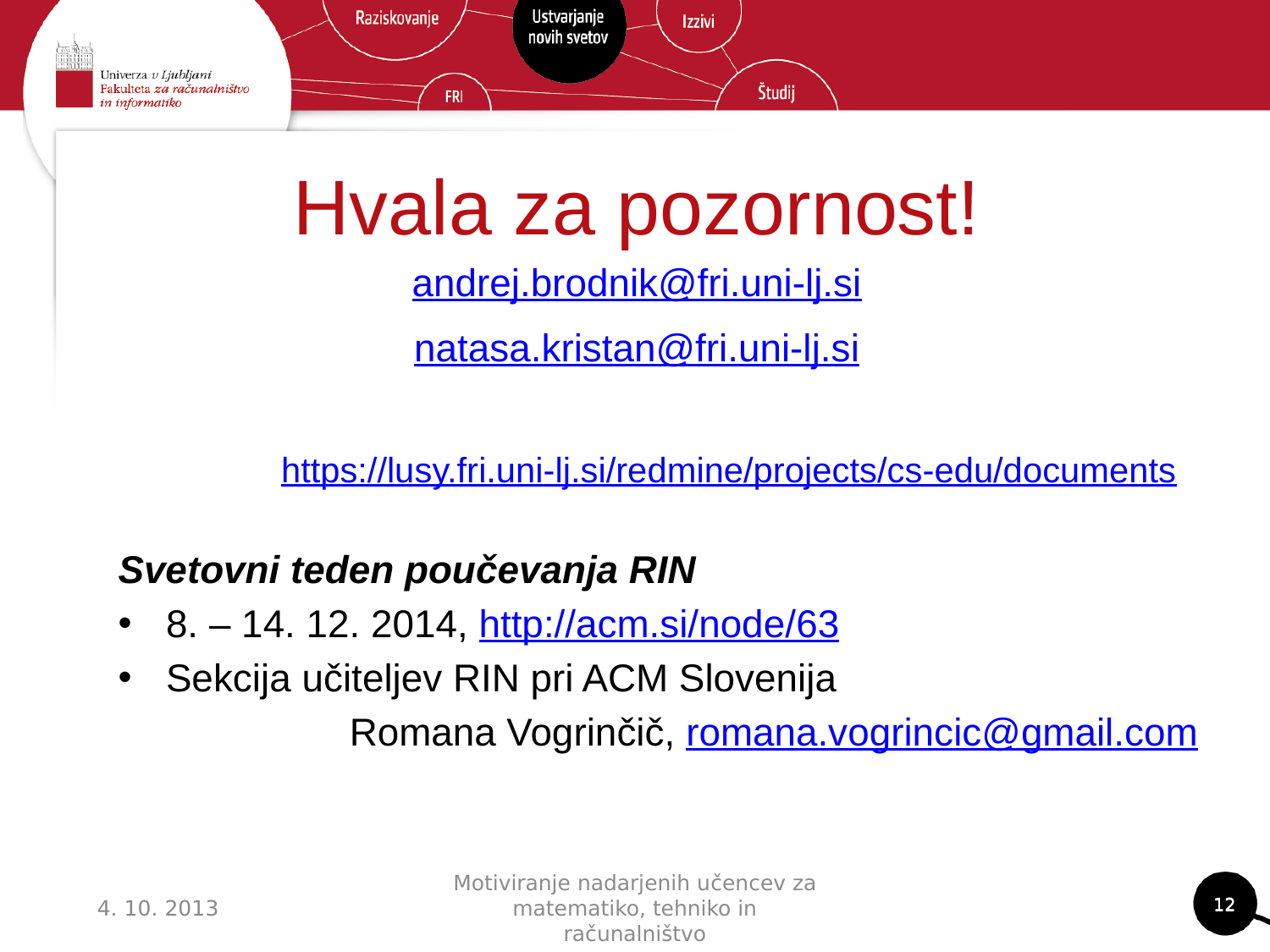

Hvala za pozornost!
andrej.brodnik@fri.uni-lj.si
natasa.kristan@fri.uni-lj.si

https://lusy.fri.uni-lj.si/redmine/projects/cs-edu/documents
Svetovni teden poučevanja RIN
8. – 14. 12. 2014, http://acm.si/node/63
Sekcija učiteljev RIN pri ACM Slovenija
Romana Vogrinčič, romana.vogrincic@gmail.com
12
12
4. 10. 2013
Motiviranje nadarjenih učencev za matematiko, tehniko in računalništvo